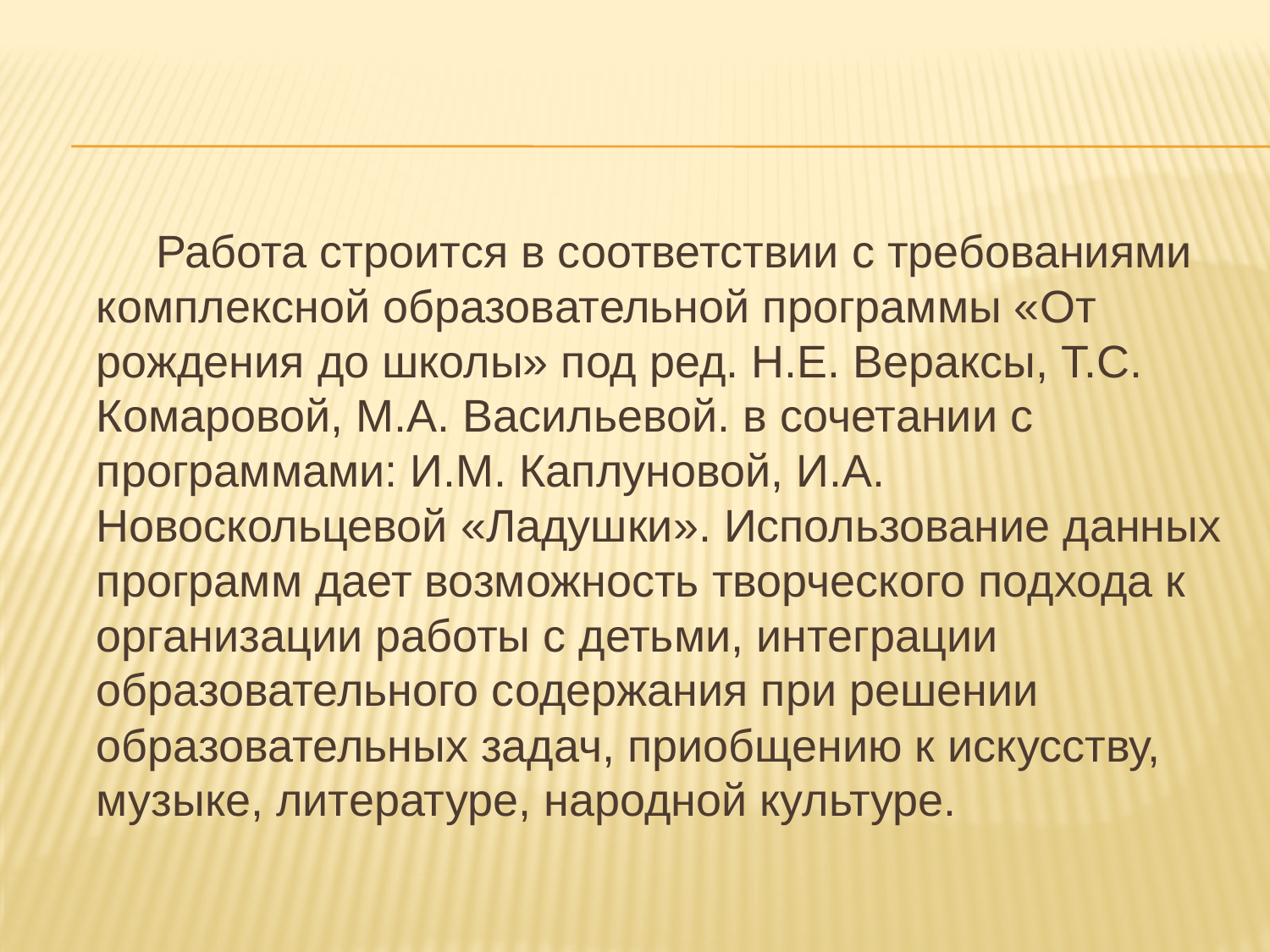

Работа строится в соответствии с требованиями комплексной образовательной программы «От рождения до школы» под ред. Н.Е. Вераксы, Т.С. Комаровой, М.А. Васильевой. в сочетании с программами: И.М. Каплуновой, И.А. Новоскольцевой «Ладушки». Использование данных программ дает возможность творческого подхода к организации работы с детьми, интеграции образовательного содержания при решении образовательных задач, приобщению к искусству, музыке, литературе, народной культуре.